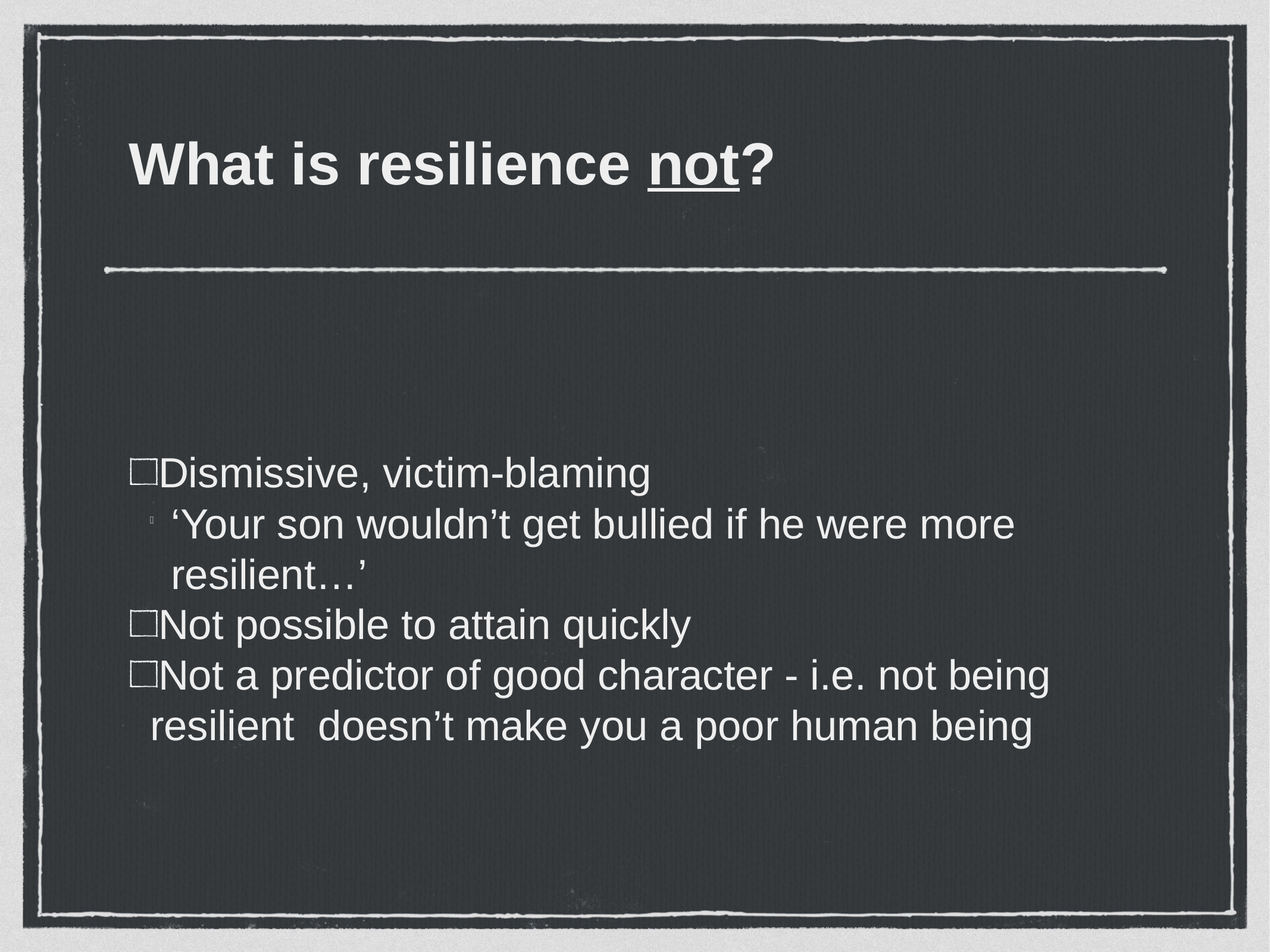

What is resilience not?
Dismissive, victim-blaming
‘Your son wouldn’t get bullied if he were more resilient…’
Not possible to attain quickly
Not a predictor of good character - i.e. not being resilient  doesn’t make you a poor human being